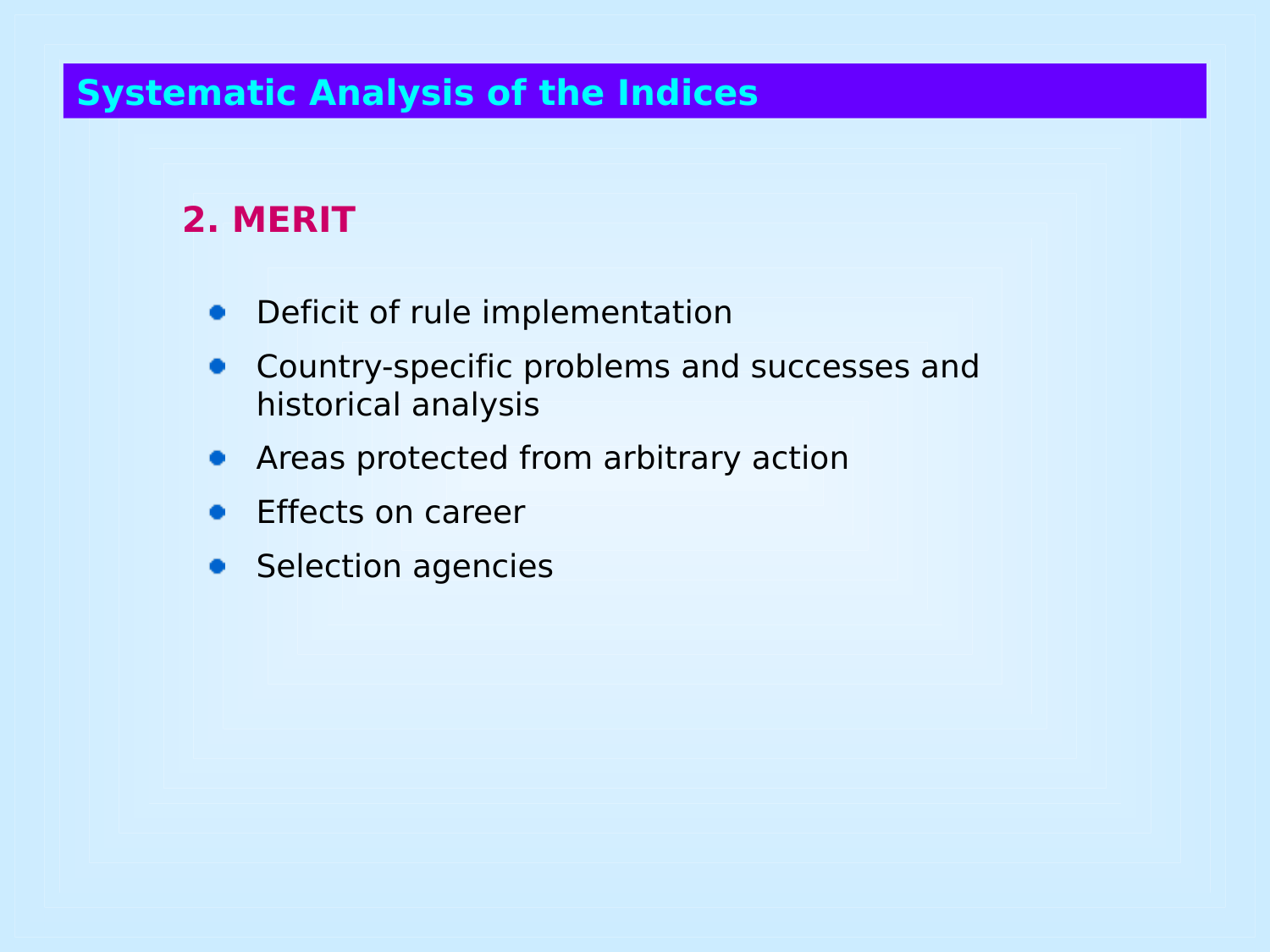

Systematic Analysis of the Indices
2. MERIT
Deficit of rule implementation
Country-specific problems and successes and historical analysis
Areas protected from arbitrary action
Effects on career
Selection agencies